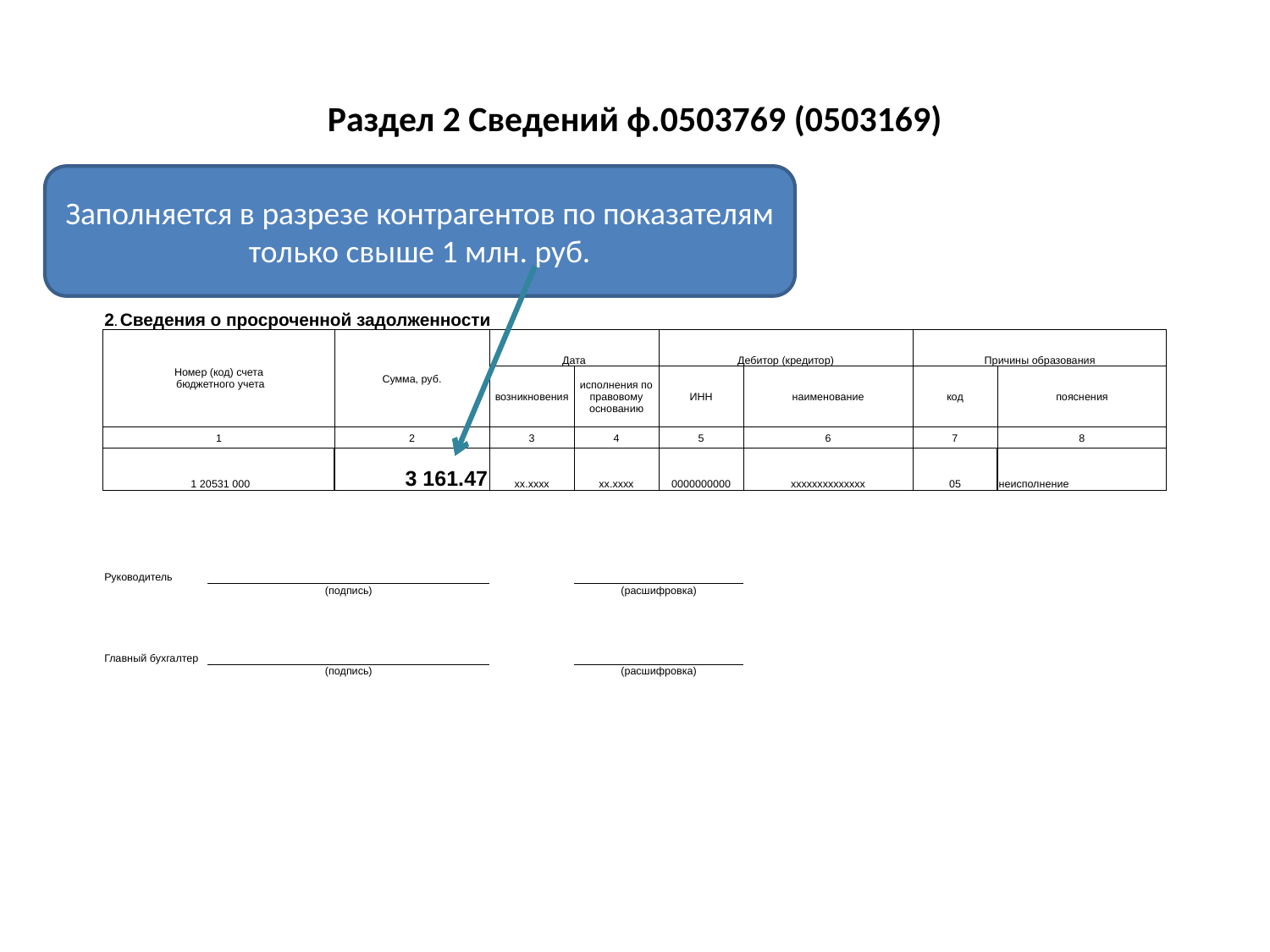

# Раздел 2 Сведений ф.0503769 (0503169)
Заполняется в разрезе контрагентов по показателям только свыше 1 млн. руб.
| 2. Сведения о просроченной задолженности |  |  |  |  |  |  |  |  |  |  |
| --- | --- | --- | --- | --- | --- | --- | --- | --- | --- | --- |
| Номер (код) счета бюджетного учета |  | Сумма, руб. | Дата |  | Дебитор (кредитор) |  |  | Причины образования |  |  |
|  |  |  | возникновения | исполнения по правовому основанию | ИНН | наименование |  | код | пояснения |  |
| 1 |  | 2 | 3 | 4 | 5 | 6 |  | 7 | 8 |  |
| 1 20531 000 |  | 3 161.47 | хх.хххх | хх.хххх | 0000000000 | хххххххххххххх |  | 05 | неисполнение |  |
|  |  |  |  |  |  |  |  |  |  |  |
|  |  |  |  |  |  |  |  |  |  |  |
| Руководитель |  |  |  |  |  |  |  |  |  |  |
|  | (подпись) |  |  | (расшифровка) |  |  |  |  |  |  |
|  |  |  |  |  |  |  |  |  |  |  |
| Главный бухгалтер |  |  |  |  |  |  |  |  |  |  |
|  | (подпись) |  |  | (расшифровка) |  |  |  |  |  |  |